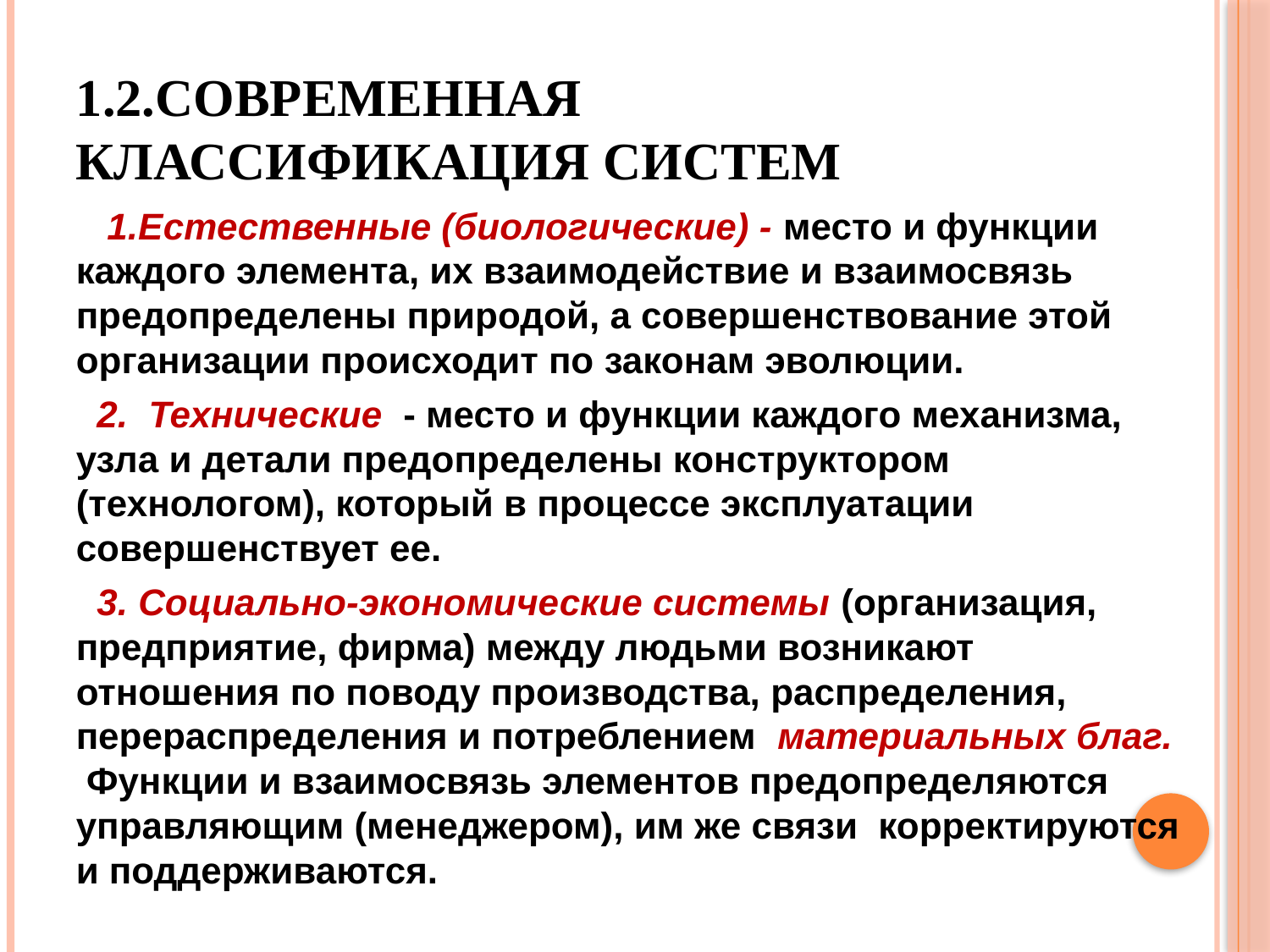

# 1.2.Современная классификация систем
   1.Естественные (биологические) - место и функции каждого элемента, их взаимодействие и взаимосвязь предопределены природой, а совершенствование этой организации происходит по законам эволюции.
  2.  Технические  - место и функции каждого механизма, узла и детали предопределены конструктором (технологом), который в процессе эксплуатации совершенствует ее.
  3. Социально-экономические системы (организация, предприятие, фирма) между людьми возникают отношения по поводу производства, распределения, перераспределения и потреблением  материальных благ.  Функции и взаимосвязь элементов предопределяются управляющим (менеджером), им же связи  корректируются и поддерживаются.